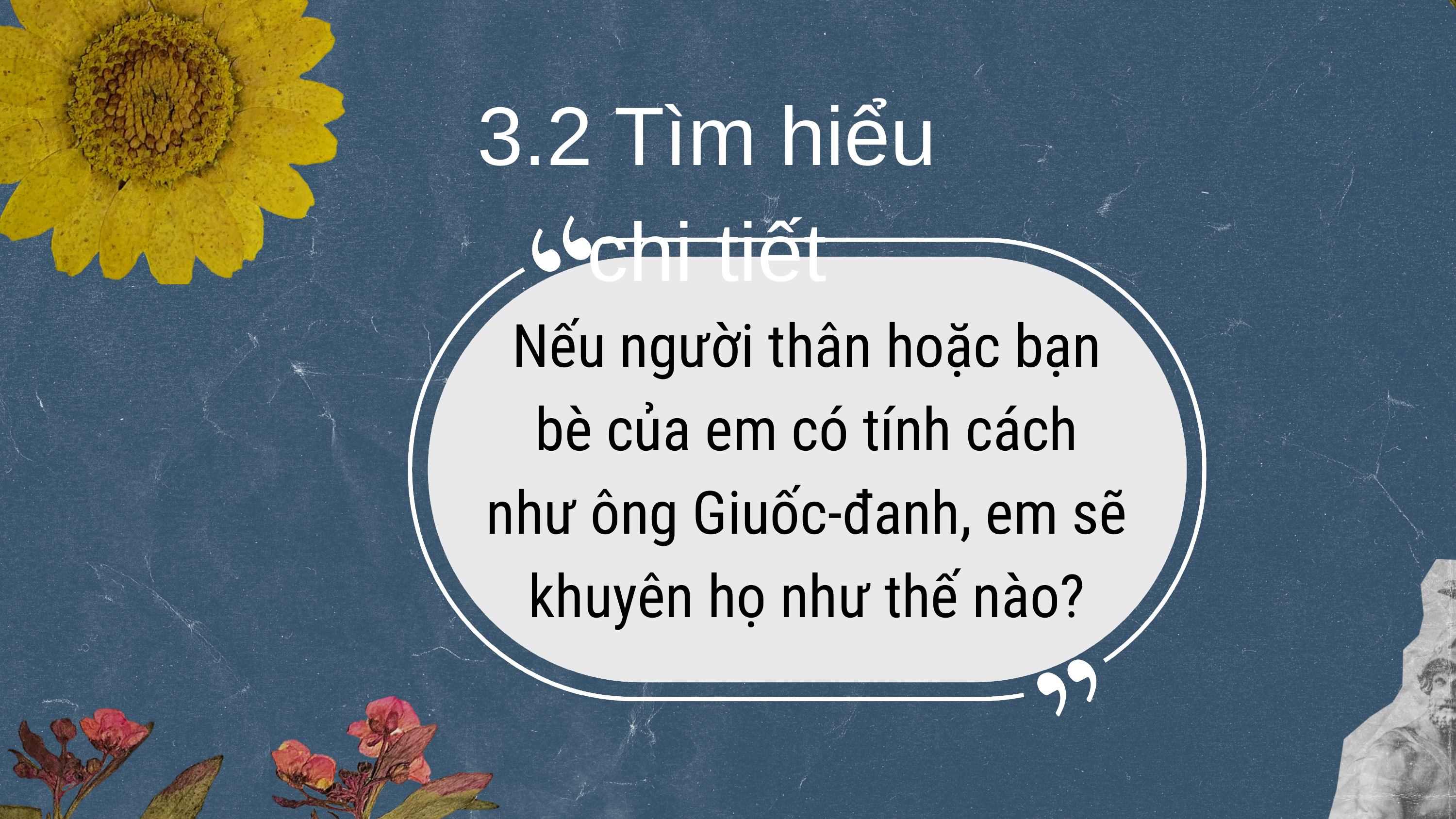

3.2 Tìm hiểu chi tiết

Nếu người thân hoặc bạn bè của em có tính cách như ông Giuốc-đanh, em sẽ khuyên họ như thế nào?